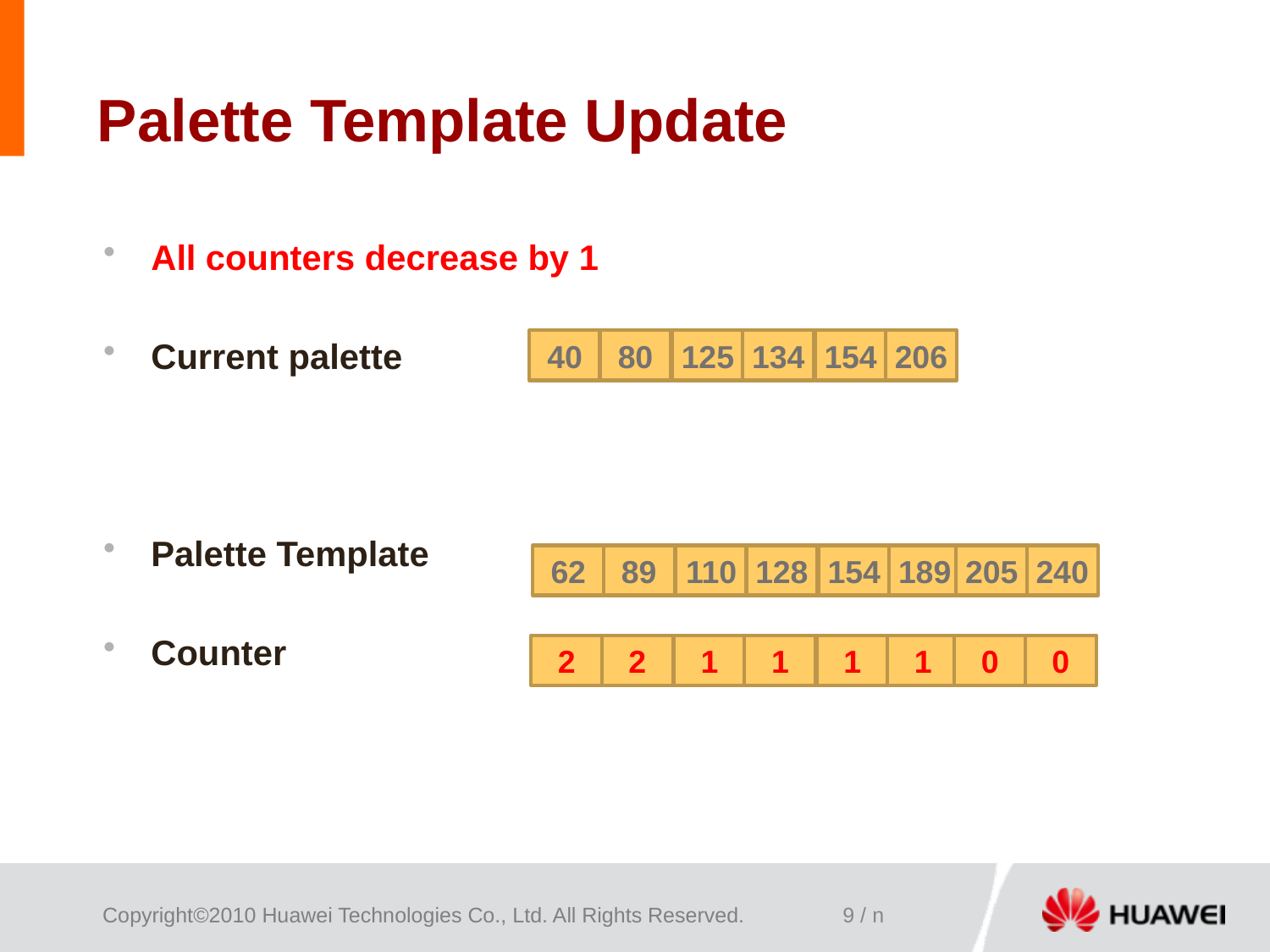

# Palette Template Update
All counters decrease by 1

Current palette

Palette Template

Counter
40
80
125
134
154
206
62
89
110
128
154
189
205
240
2
2
1
1
1
1
0
0